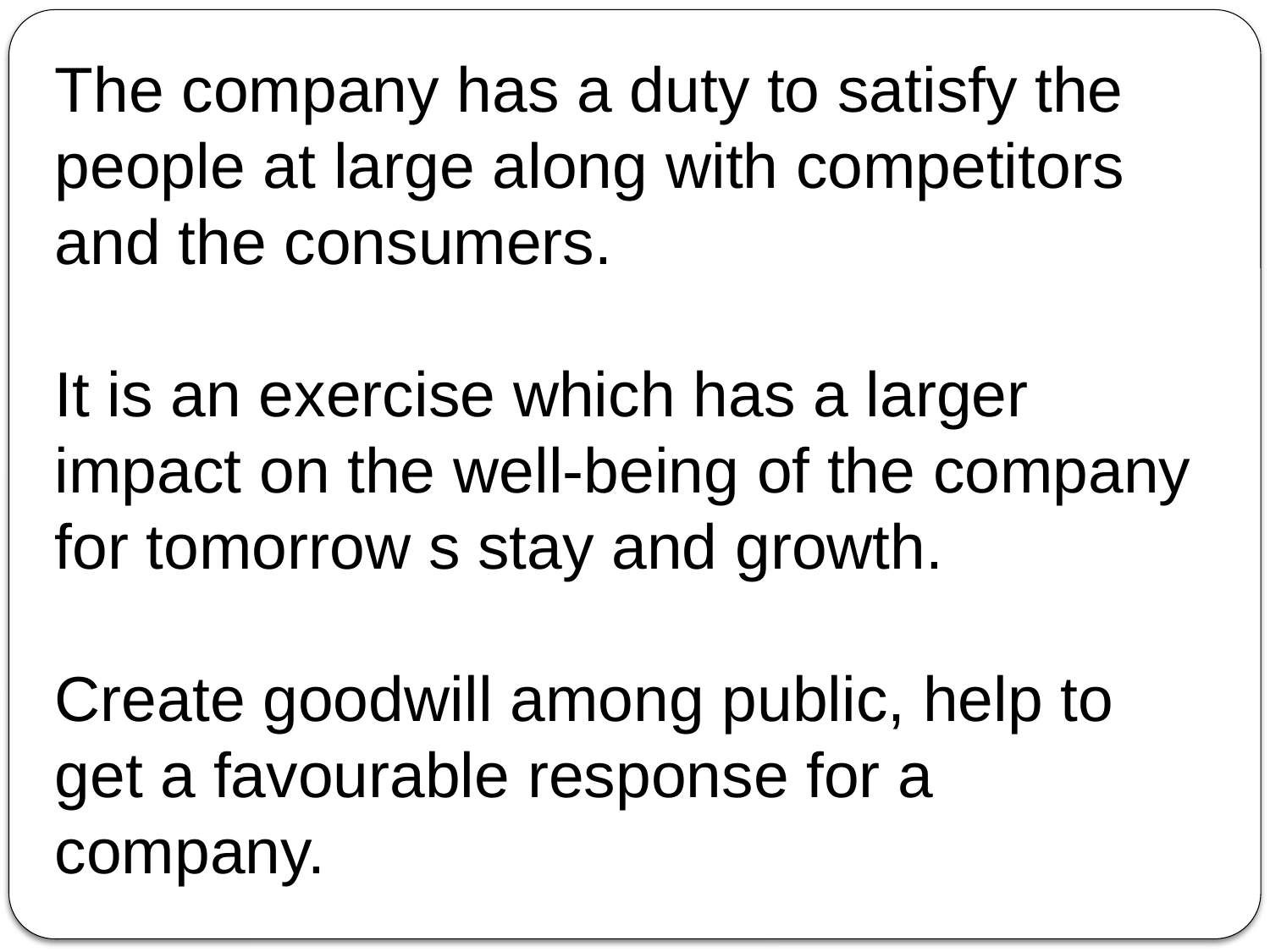

The company has a duty to satisfy the people at large along with competitors and the consumers.

It is an exercise which has a larger impact on the well-being of the company for tomorrow s stay and growth.

Create goodwill among public, help to get a favourable response for a company.